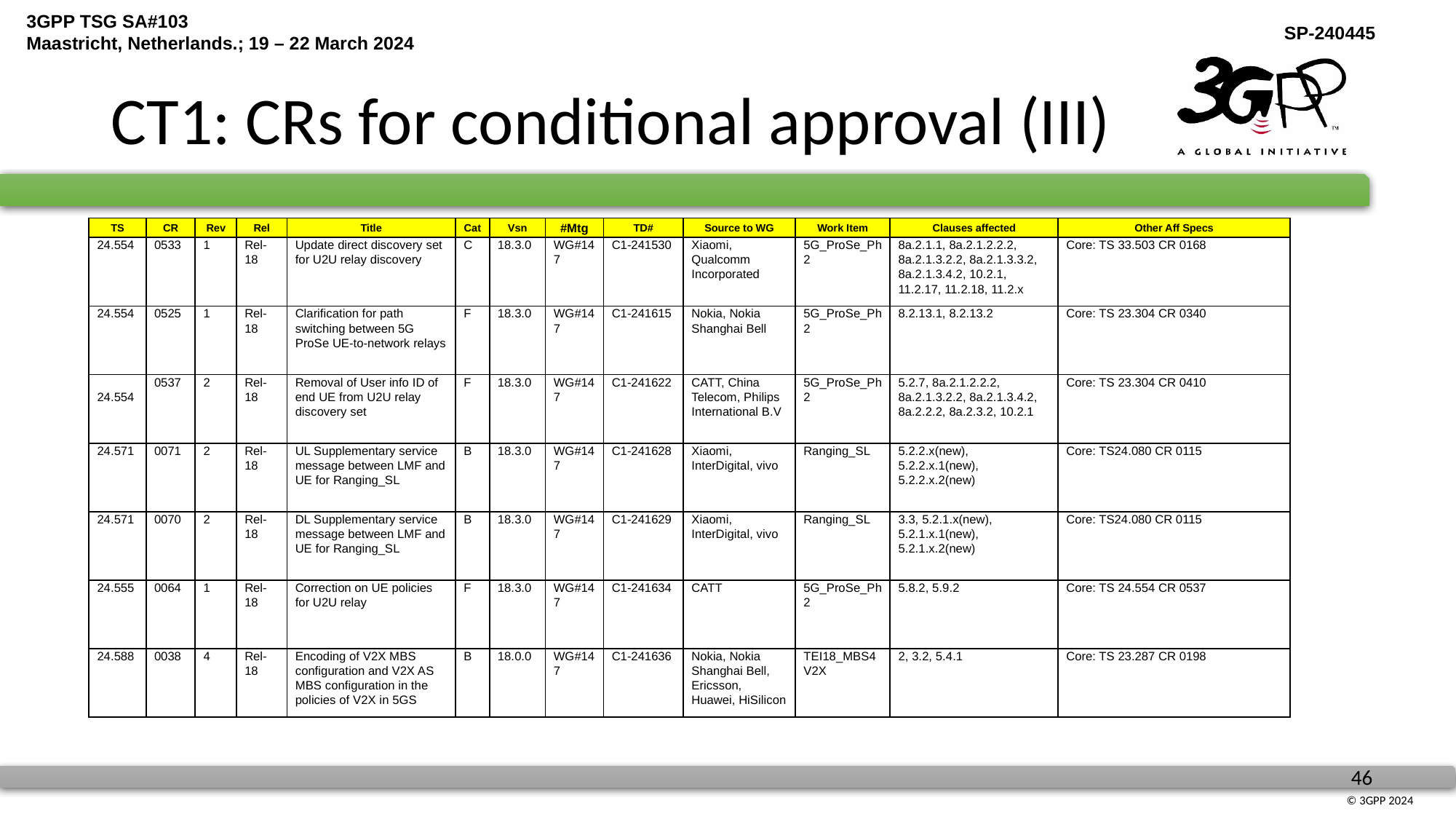

# CT1: CRs for conditional approval (III)
| TS | CR | Rev | Rel | Title | Cat | Vsn | #Mtg | TD# | Source to WG | Work Item | Clauses affected | Other Aff Specs |
| --- | --- | --- | --- | --- | --- | --- | --- | --- | --- | --- | --- | --- |
| 24.554 | 0533 | 1 | Rel-18 | Update direct discovery set for U2U relay discovery | C | 18.3.0 | WG#147 | C1-241530 | Xiaomi, Qualcomm Incorporated | 5G\_ProSe\_Ph2 | 8a.2.1.1, 8a.2.1.2.2.2, 8a.2.1.3.2.2, 8a.2.1.3.3.2, 8a.2.1.3.4.2, 10.2.1, 11.2.17, 11.2.18, 11.2.x | Core: TS 33.503 CR 0168 |
| 24.554 | 0525 | 1 | Rel-18 | Clarification for path switching between 5G ProSe UE-to-network relays | F | 18.3.0 | WG#147 | C1-241615 | Nokia, Nokia Shanghai Bell | 5G\_ProSe\_Ph2 | 8.2.13.1, 8.2.13.2 | Core: TS 23.304 CR 0340 |
| 24.554 | 0537 | 2 | Rel-18 | Removal of User info ID of end UE from U2U relay discovery set | F | 18.3.0 | WG#147 | C1-241622 | CATT, China Telecom, Philips International B.V | 5G\_ProSe\_Ph2 | 5.2.7, 8a.2.1.2.2.2, 8a.2.1.3.2.2, 8a.2.1.3.4.2, 8a.2.2.2, 8a.2.3.2, 10.2.1 | Core: TS 23.304 CR 0410 |
| 24.571 | 0071 | 2 | Rel-18 | UL Supplementary service message between LMF and UE for Ranging\_SL | B | 18.3.0 | WG#147 | C1-241628 | Xiaomi, InterDigital, vivo | Ranging\_SL | 5.2.2.x(new), 5.2.2.x.1(new), 5.2.2.x.2(new) | Core: TS24.080 CR 0115 |
| 24.571 | 0070 | 2 | Rel-18 | DL Supplementary service message between LMF and UE for Ranging\_SL | B | 18.3.0 | WG#147 | C1-241629 | Xiaomi, InterDigital, vivo | Ranging\_SL | 3.3, 5.2.1.x(new), 5.2.1.x.1(new), 5.2.1.x.2(new) | Core: TS24.080 CR 0115 |
| 24.555 | 0064 | 1 | Rel-18 | Correction on UE policies for U2U relay | F | 18.3.0 | WG#147 | C1-241634 | CATT | 5G\_ProSe\_Ph2 | 5.8.2, 5.9.2 | Core: TS 24.554 CR 0537 |
| 24.588 | 0038 | 4 | Rel-18 | Encoding of V2X MBS configuration and V2X AS MBS configuration in the policies of V2X in 5GS | B | 18.0.0 | WG#147 | C1-241636 | Nokia, Nokia Shanghai Bell, Ericsson, Huawei, HiSilicon | TEI18\_MBS4V2X | 2, 3.2, 5.4.1 | Core: TS 23.287 CR 0198 |